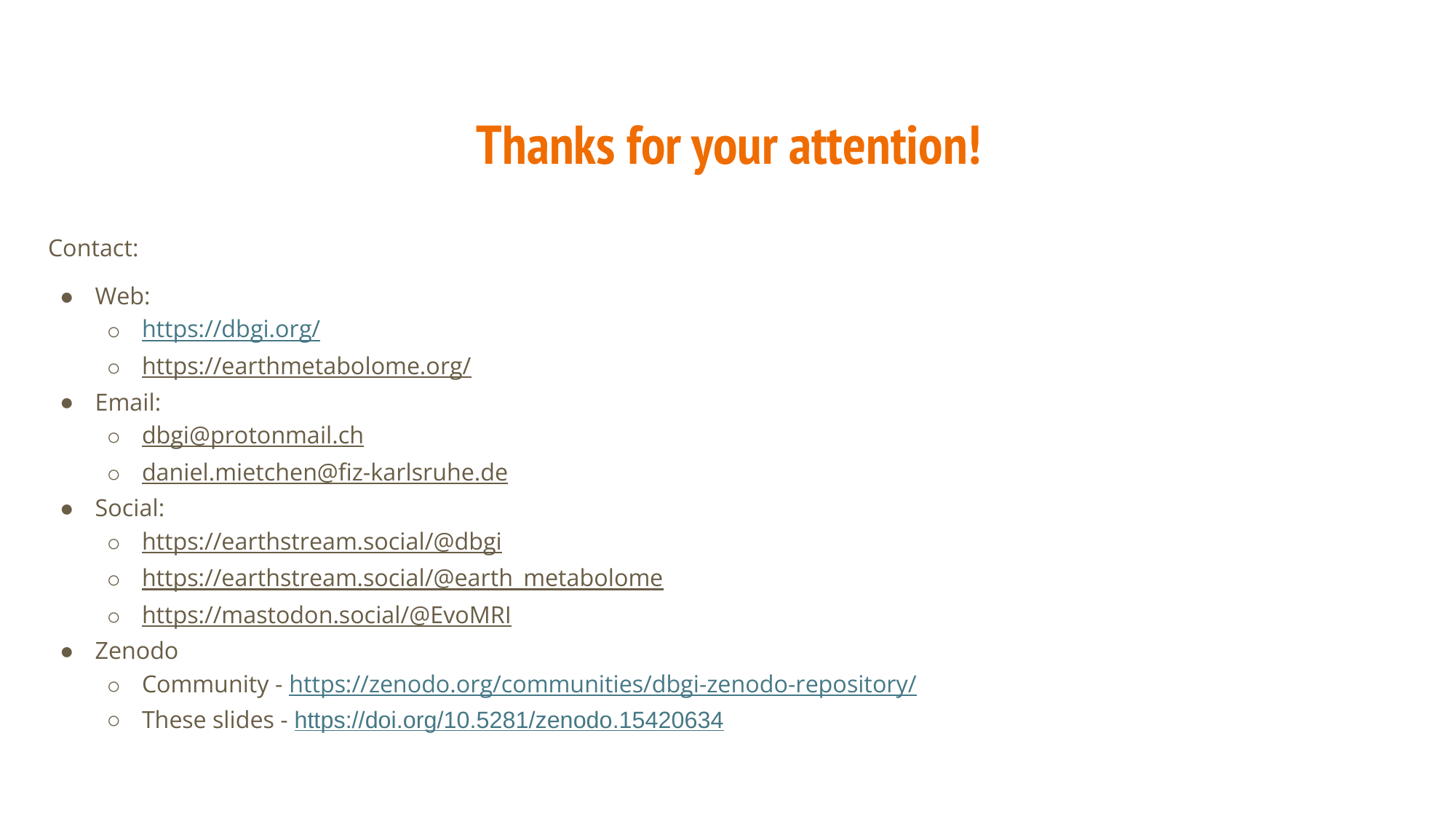

Thanks for your attention!
Contact:
Web:
https://dbgi.org/
https://earthmetabolome.org/
Email:
dbgi@protonmail.ch
daniel.mietchen@fiz-karlsruhe.de
Social:
https://earthstream.social/@dbgi
https://earthstream.social/@earth_metabolome
https://mastodon.social/@EvoMRI
Zenodo
Community - https://zenodo.org/communities/dbgi-zenodo-repository/
These slides - https://doi.org/10.5281/zenodo.15420634